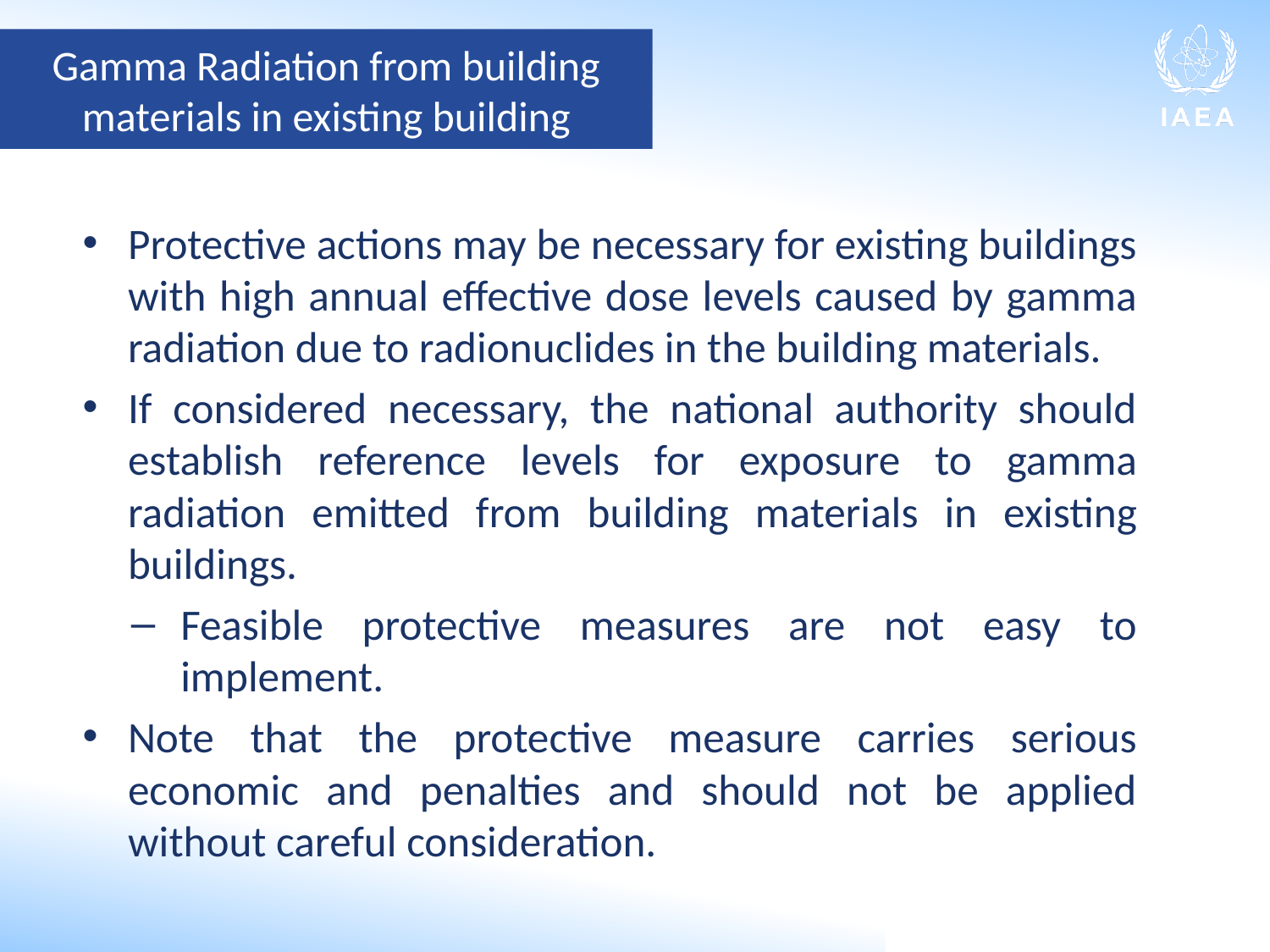

Gamma Radiation from building materials in existing building
Protective actions may be necessary for existing buildings with high annual effective dose levels caused by gamma radiation due to radionuclides in the building materials.
If considered necessary, the national authority should establish reference levels for exposure to gamma radiation emitted from building materials in existing buildings.
Feasible protective measures are not easy to implement.
Note that the protective measure carries serious economic and penalties and should not be applied without careful consideration.